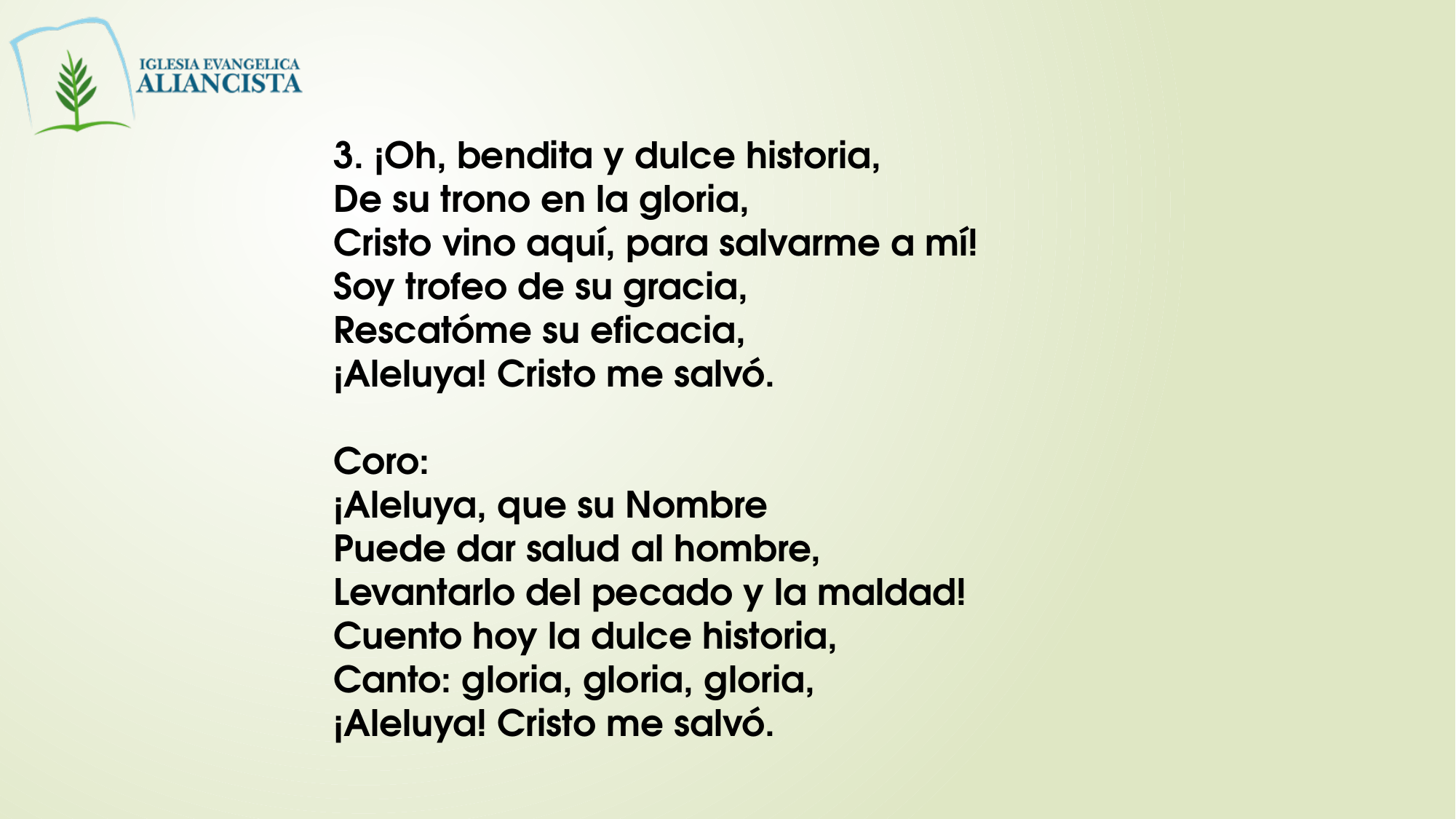

3. ¡Oh, bendita y dulce historia,
De su trono en la gloria,
Cristo vino aquí, para salvarme a mí!
Soy trofeo de su gracia,
Rescatóme su eficacia,
¡Aleluya! Cristo me salvó.

Coro:
¡Aleluya, que su Nombre
Puede dar salud al hombre,
Levantarlo del pecado y la maldad!
Cuento hoy la dulce historia,
Canto: gloria, gloria, gloria,
¡Aleluya! Cristo me salvó.